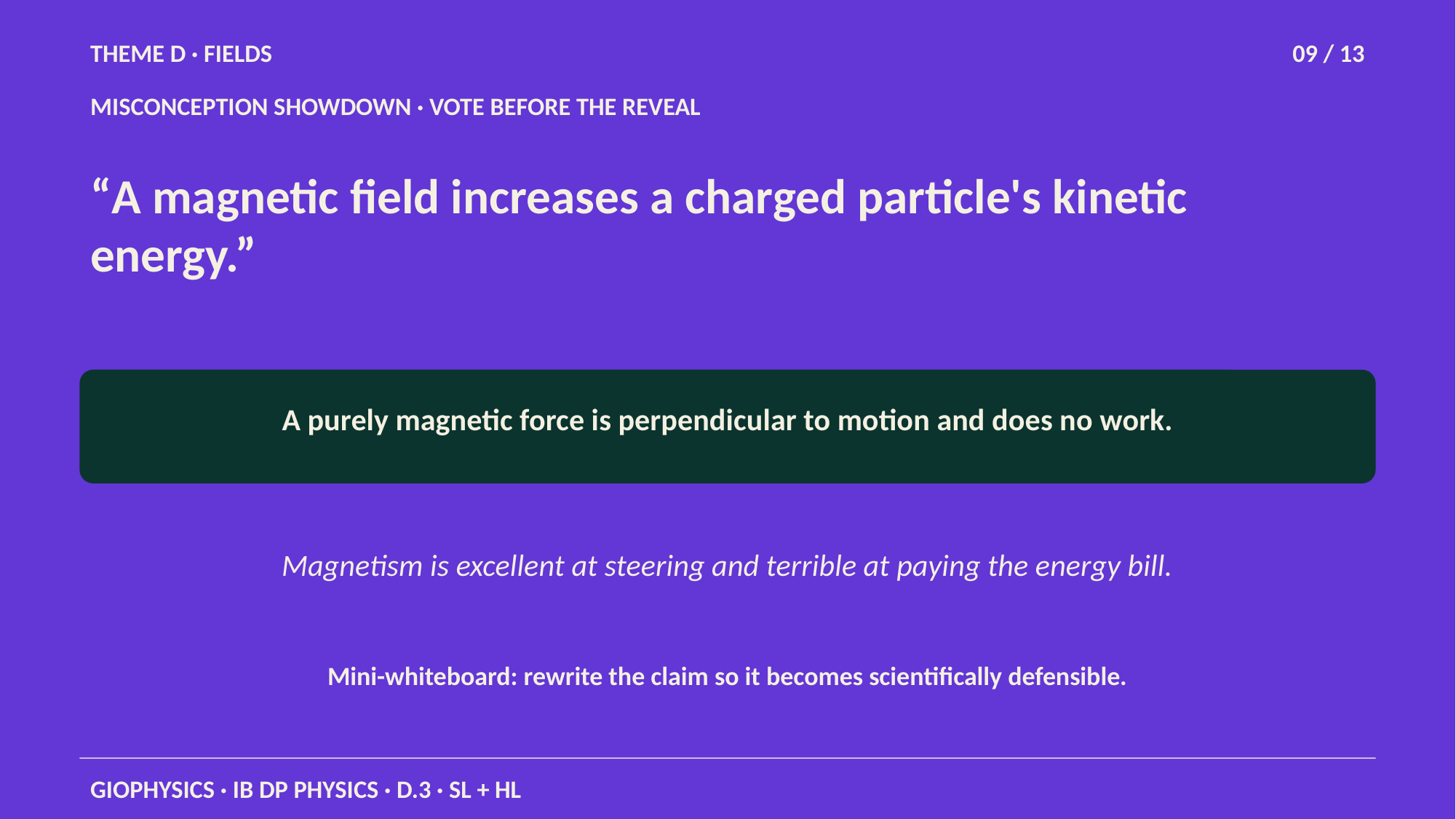

THEME D · FIELDS
09 / 13
MISCONCEPTION SHOWDOWN · VOTE BEFORE THE REVEAL
“A magnetic field increases a charged particle's kinetic energy.”

A purely magnetic force is perpendicular to motion and does no work.
Magnetism is excellent at steering and terrible at paying the energy bill.
Mini-whiteboard: rewrite the claim so it becomes scientifically defensible.

GIOPHYSICS · IB DP PHYSICS · D.3 · SL + HL